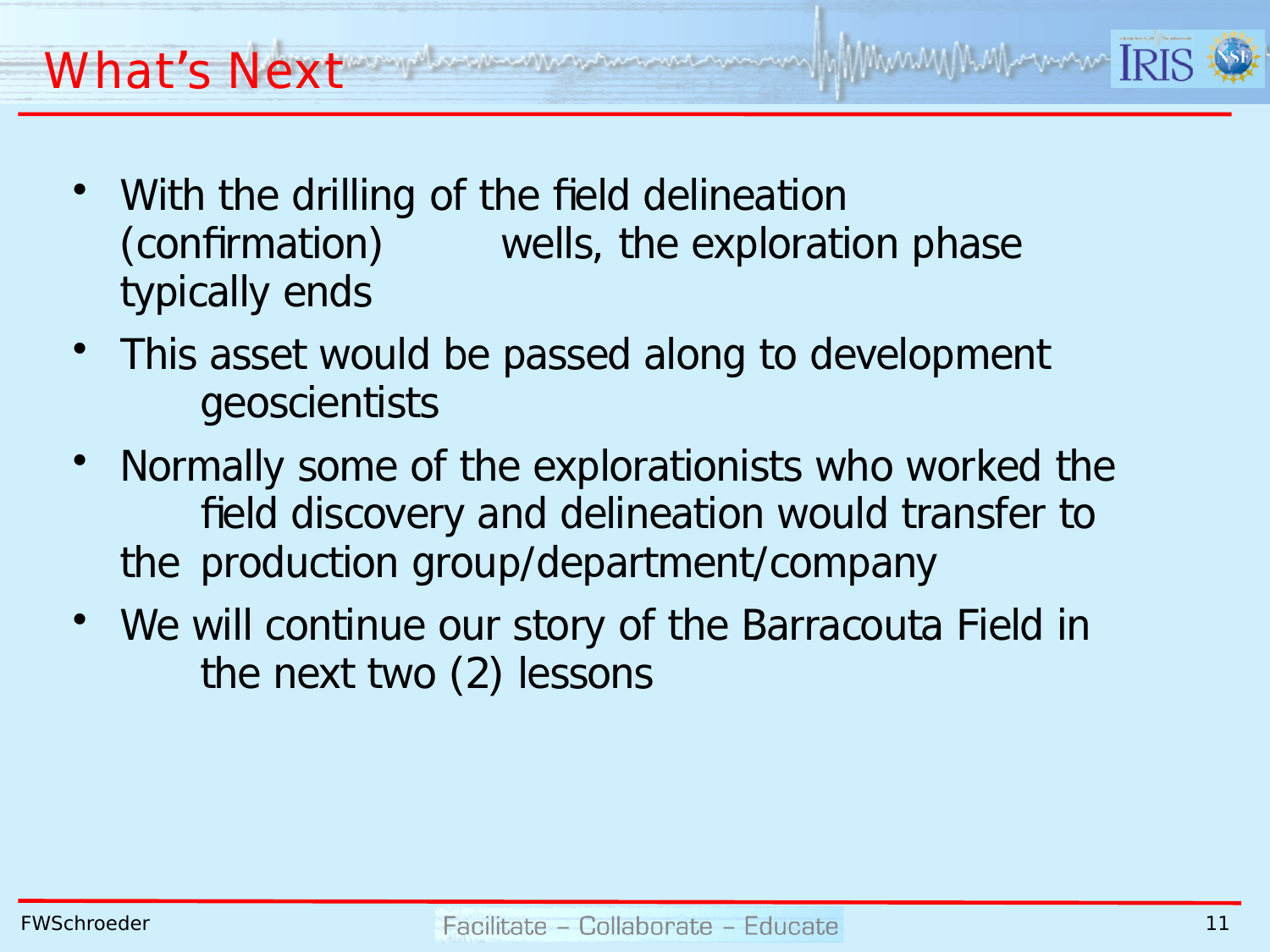

# What’s Next
With the drilling of the field delineation (confirmation) 	wells, the exploration phase typically ends
This asset would be passed along to development 	geoscientists
Normally some of the explorationists who worked the 	field discovery and delineation would transfer to the 	production group/department/company
We will continue our story of the Barracouta Field in 	the next two (2) lessons